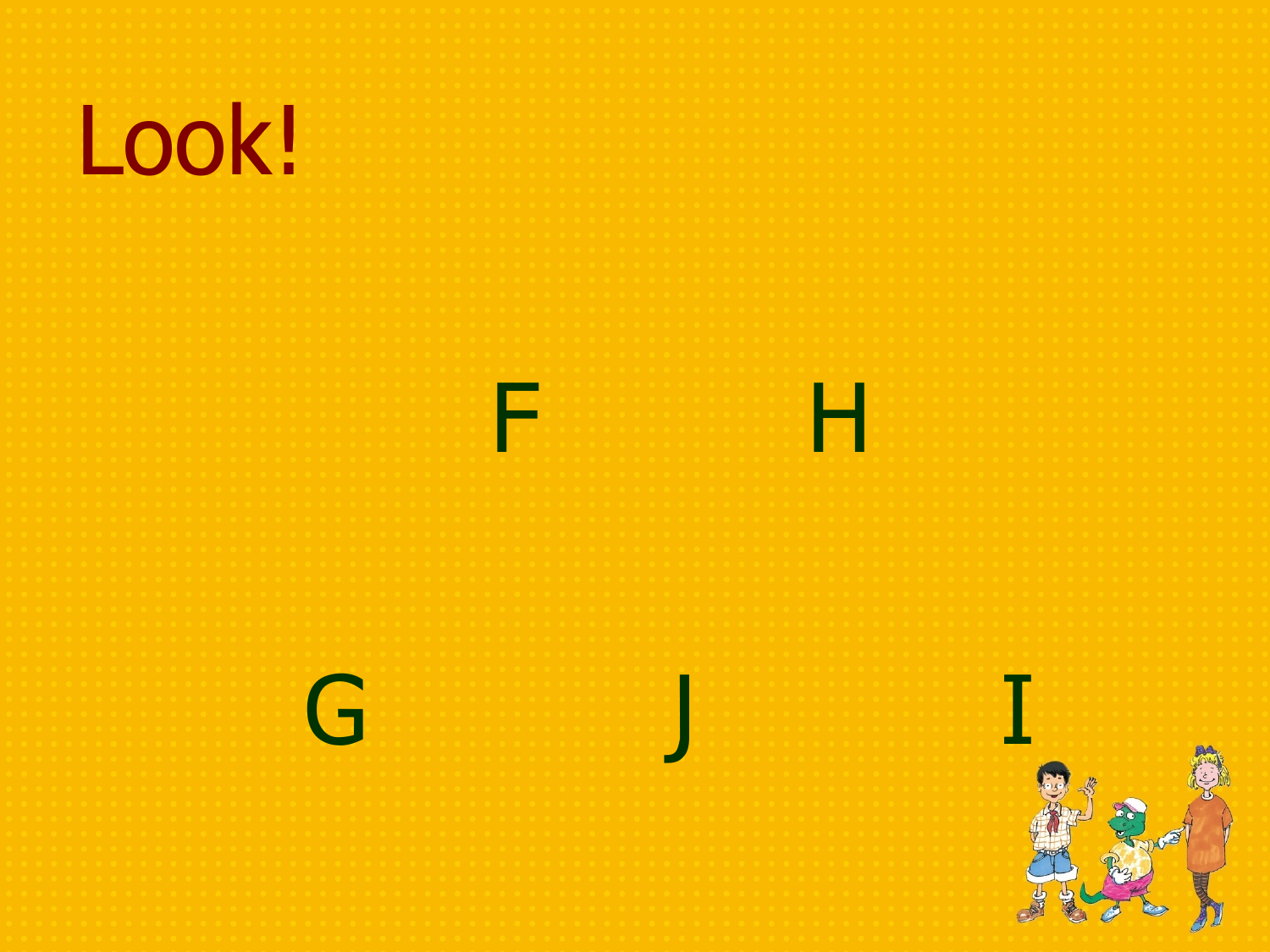

# Look!

              F         H

             G          J          I